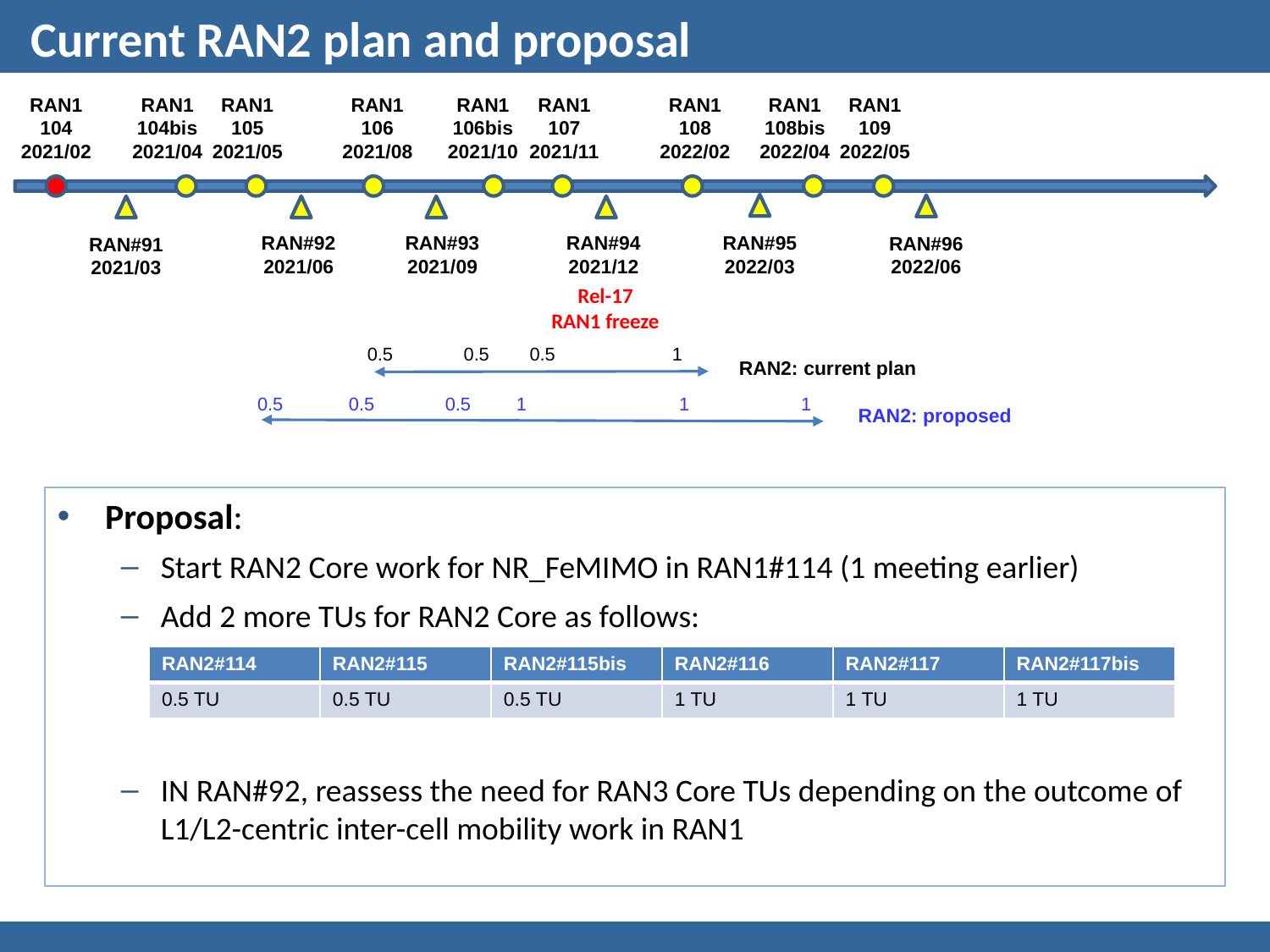

# Current RAN2 plan and proposal
RAN1
108
2022/02
RAN1
109
2022/05
RAN1
106bis
2021/10
RAN1
107
2021/11
RAN1
108bis
2022/04
RAN1
106
2021/08
RAN1
105
2021/05
RAN1
104bis
2021/04
RAN1
104
2021/02

RAN#94
2021/12
RAN#95
2022/03
RAN#93
2021/09
RAN#92
2021/06
RAN#96
2022/06
RAN#91
2021/03
Rel-17
RAN1 freeze
0.5              0.5        0.5 	          1
RAN2: current plan
0.5             0.5              0.5         1	        1        	       1
RAN2: proposed
Proposal:
Start RAN2 Core work for NR_FeMIMO in RAN1#114 (1 meeting earlier)
Add 2 more TUs for RAN2 Core as follows:

IN RAN#92, reassess the need for RAN3 Core TUs depending on the outcome of L1/L2-centric inter-cell mobility work in RAN1
| RAN2#114 | RAN2#115 | RAN2#115bis | RAN2#116 | RAN2#117 | RAN2#117bis |
| --- | --- | --- | --- | --- | --- |
| 0.5 TU | 0.5 TU | 0.5 TU | 1 TU | 1 TU | 1 TU |